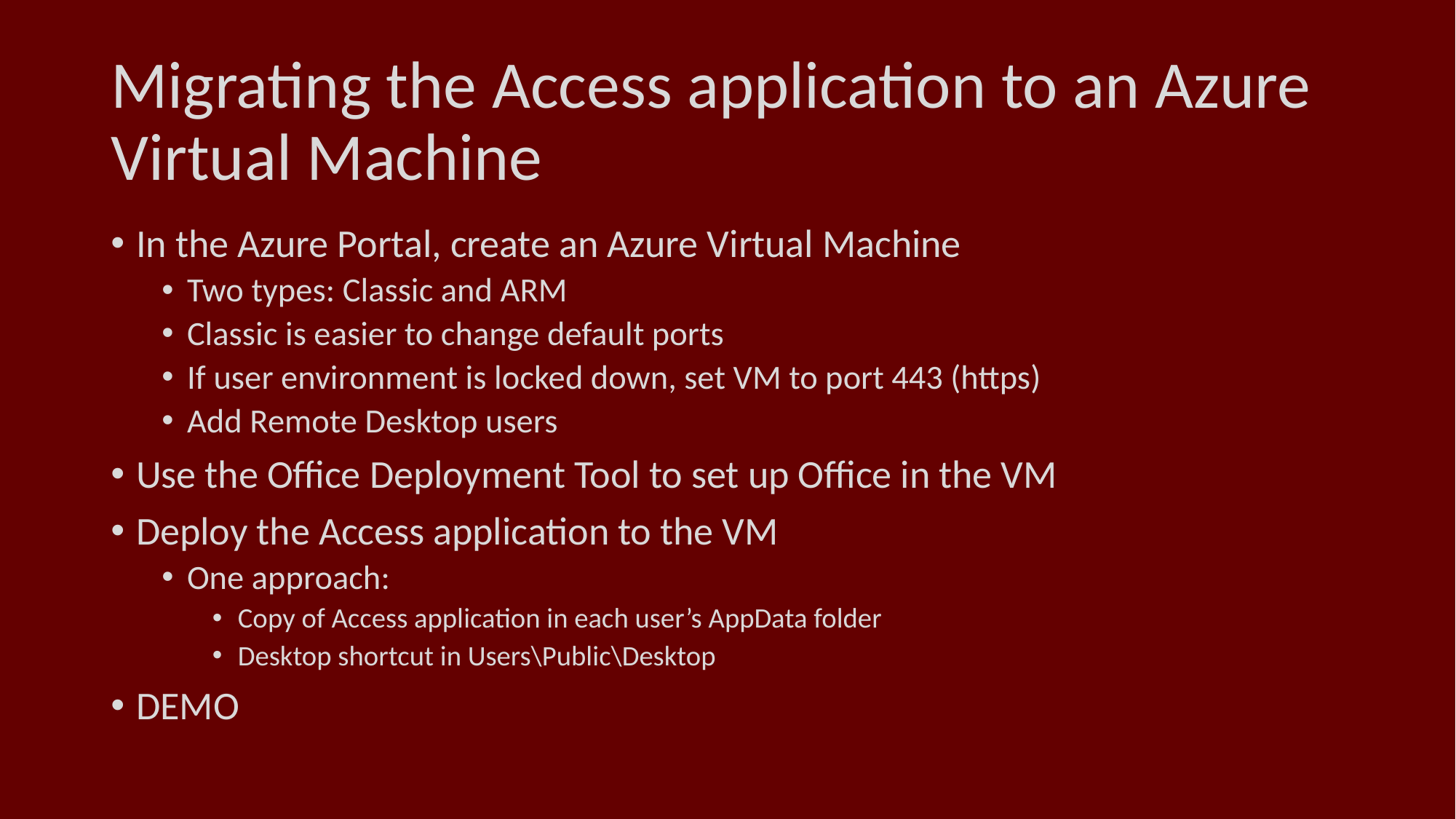

# Migrating the Access application to an Azure Virtual Machine
In the Azure Portal, create an Azure Virtual Machine
Two types: Classic and ARM
Classic is easier to change default ports
If user environment is locked down, set VM to port 443 (https)
Add Remote Desktop users
Use the Office Deployment Tool to set up Office in the VM
Deploy the Access application to the VM
One approach:
Copy of Access application in each user’s AppData folder
Desktop shortcut in Users\Public\Desktop
DEMO